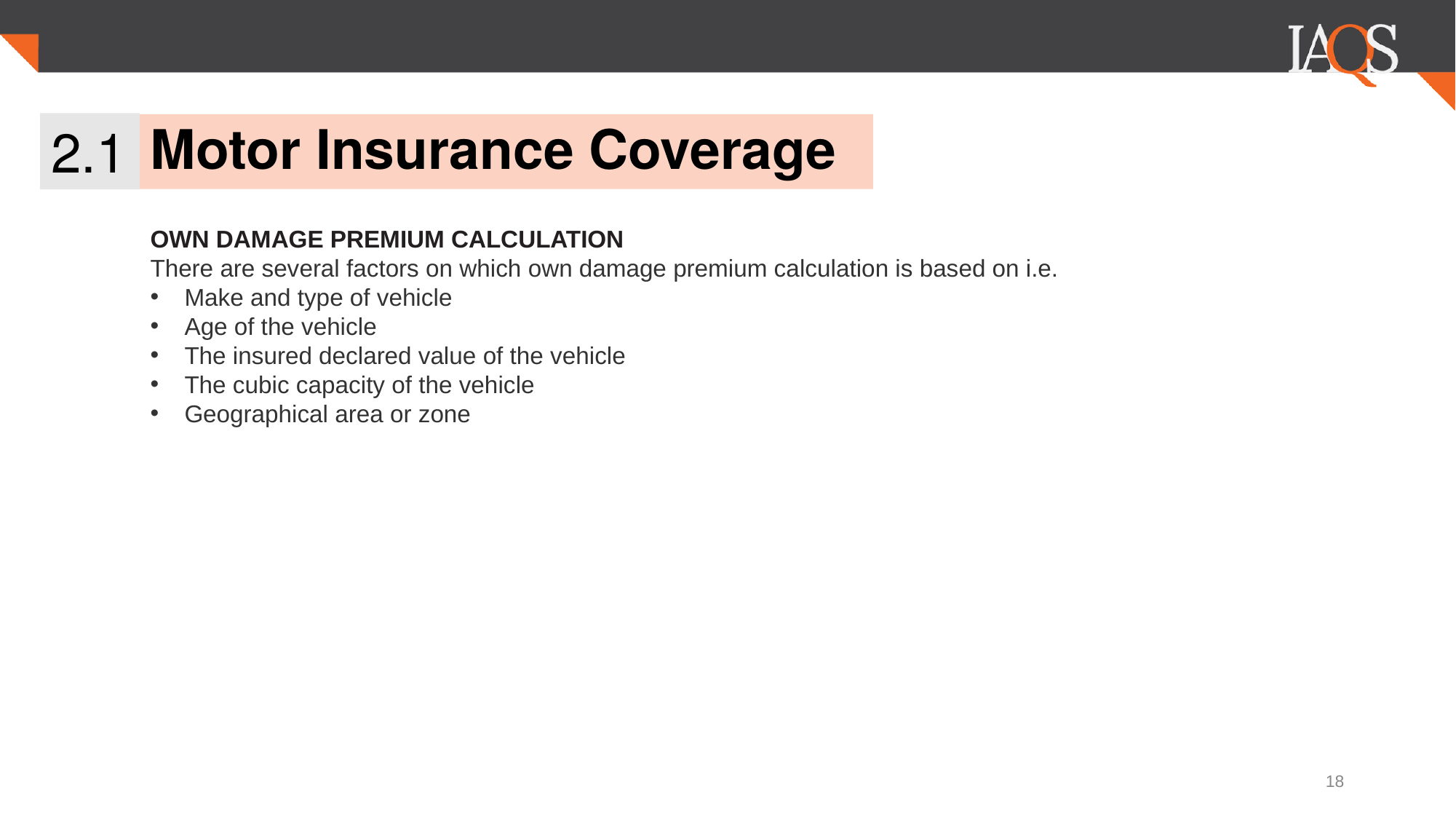

2.1
# Motor Insurance Coverage
OWN DAMAGE PREMIUM CALCULATION
There are several factors on which own damage premium calculation is based on i.e.
Make and type of vehicle
Age of the vehicle
The insured declared value of the vehicle
The cubic capacity of the vehicle
Geographical area or zone
18